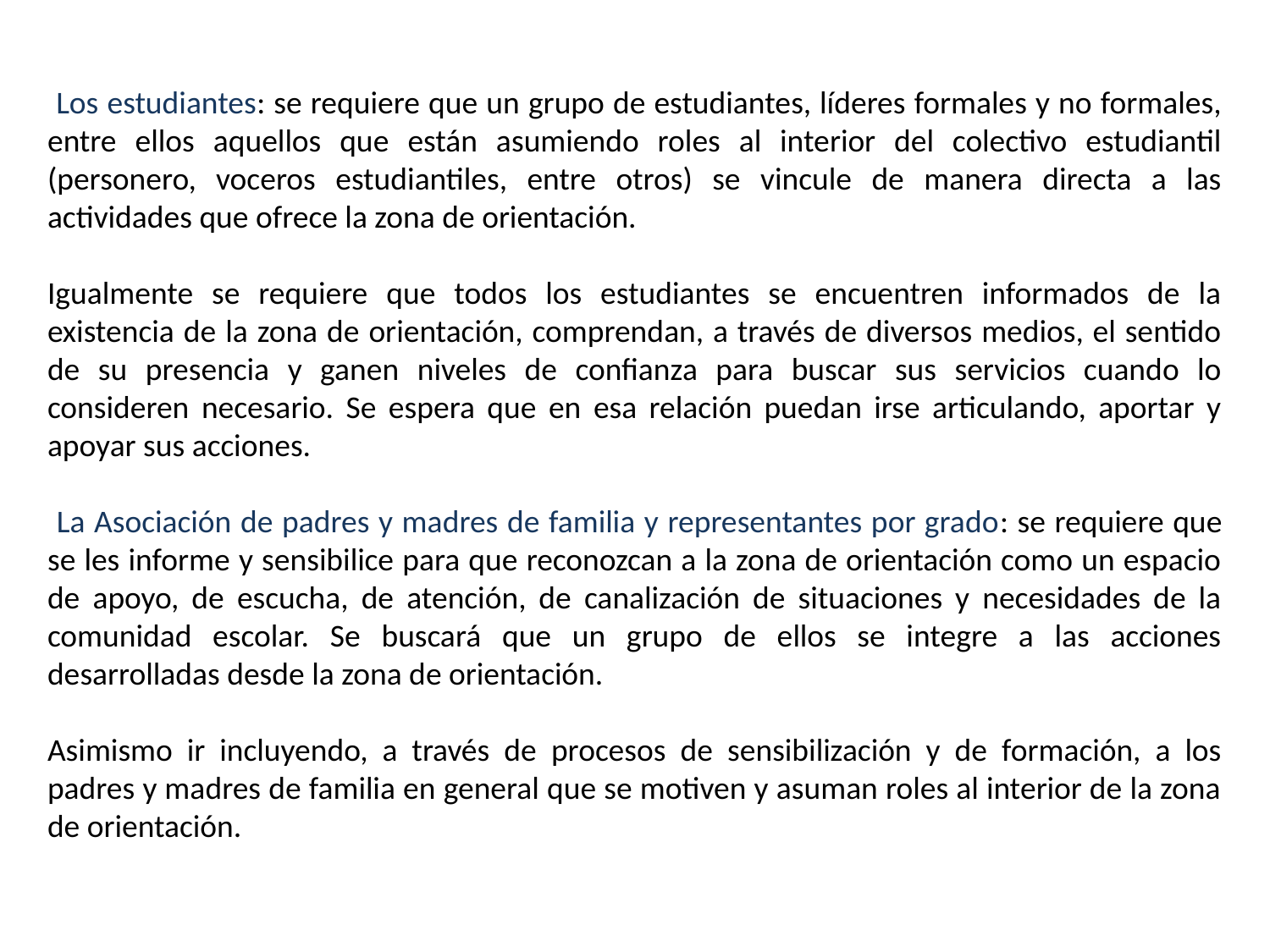

Los estudiantes: se requiere que un grupo de estudiantes, líderes formales y no formales, entre ellos aquellos que están asumiendo roles al interior del colectivo estudiantil (personero, voceros estudiantiles, entre otros) se vincule de manera directa a las actividades que ofrece la zona de orientación.

Igualmente se requiere que todos los estudiantes se encuentren informados de la existencia de la zona de orientación, comprendan, a través de diversos medios, el sentido de su presencia y ganen niveles de confianza para buscar sus servicios cuando lo consideren necesario. Se espera que en esa relación puedan irse articulando, aportar y apoyar sus acciones.

 La Asociación de padres y madres de familia y representantes por grado: se requiere que se les informe y sensibilice para que reconozcan a la zona de orientación como un espacio de apoyo, de escucha, de atención, de canalización de situaciones y necesidades de la comunidad escolar. Se buscará que un grupo de ellos se integre a las acciones desarrolladas desde la zona de orientación.

Asimismo ir incluyendo, a través de procesos de sensibilización y de formación, a los padres y madres de familia en general que se motiven y asuman roles al interior de la zona de orientación.